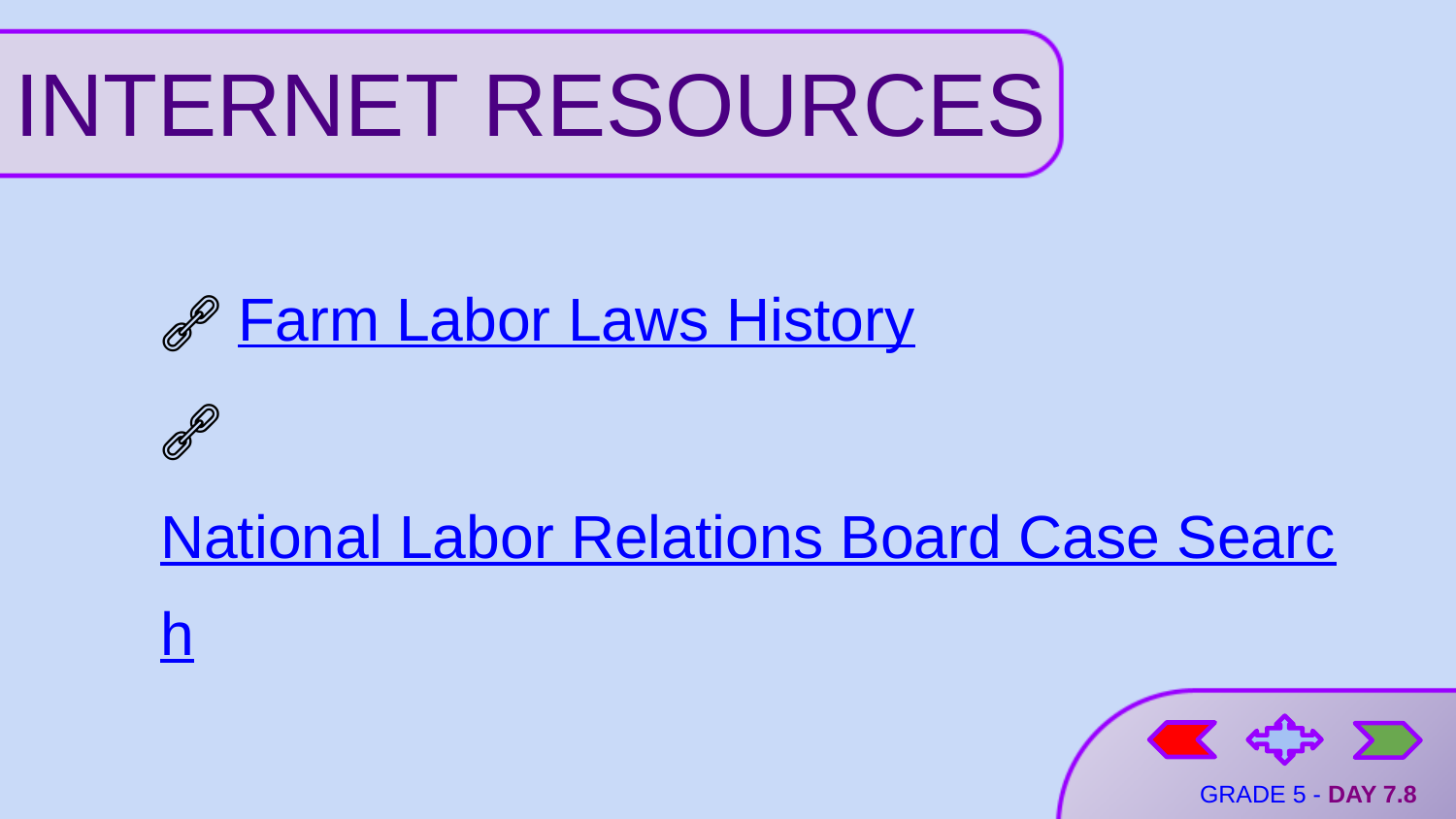

# INTERNET RESOURCES

🔗 Farm Labor Laws History
🔗 National Labor Relations Board Case Search

GRADE 5 - DAY 7.8